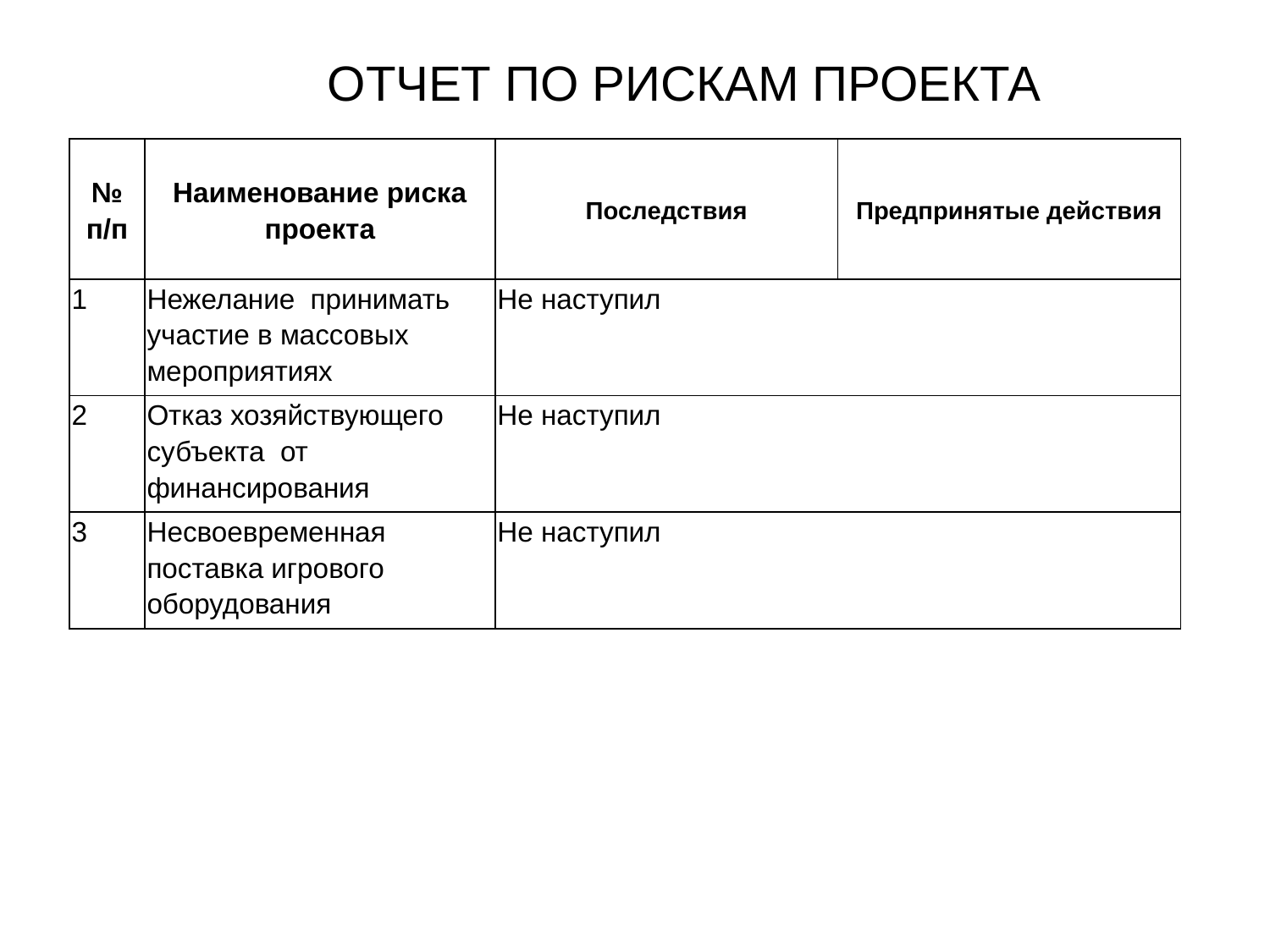

ОТЧЕТ ПО РИСКАМ ПРОЕКТА
| № п/п | Наименование риска проекта | Последствия | Предпринятые действия |
| --- | --- | --- | --- |
| 1 | Нежелание принимать участие в массовых мероприятиях | Не наступил |  |
| 2 | Отказ хозяйствующего субъекта от финансирования | Не наступил |  |
| 3 | Несвоевременная поставка игрового оборудования | Не наступил |  |